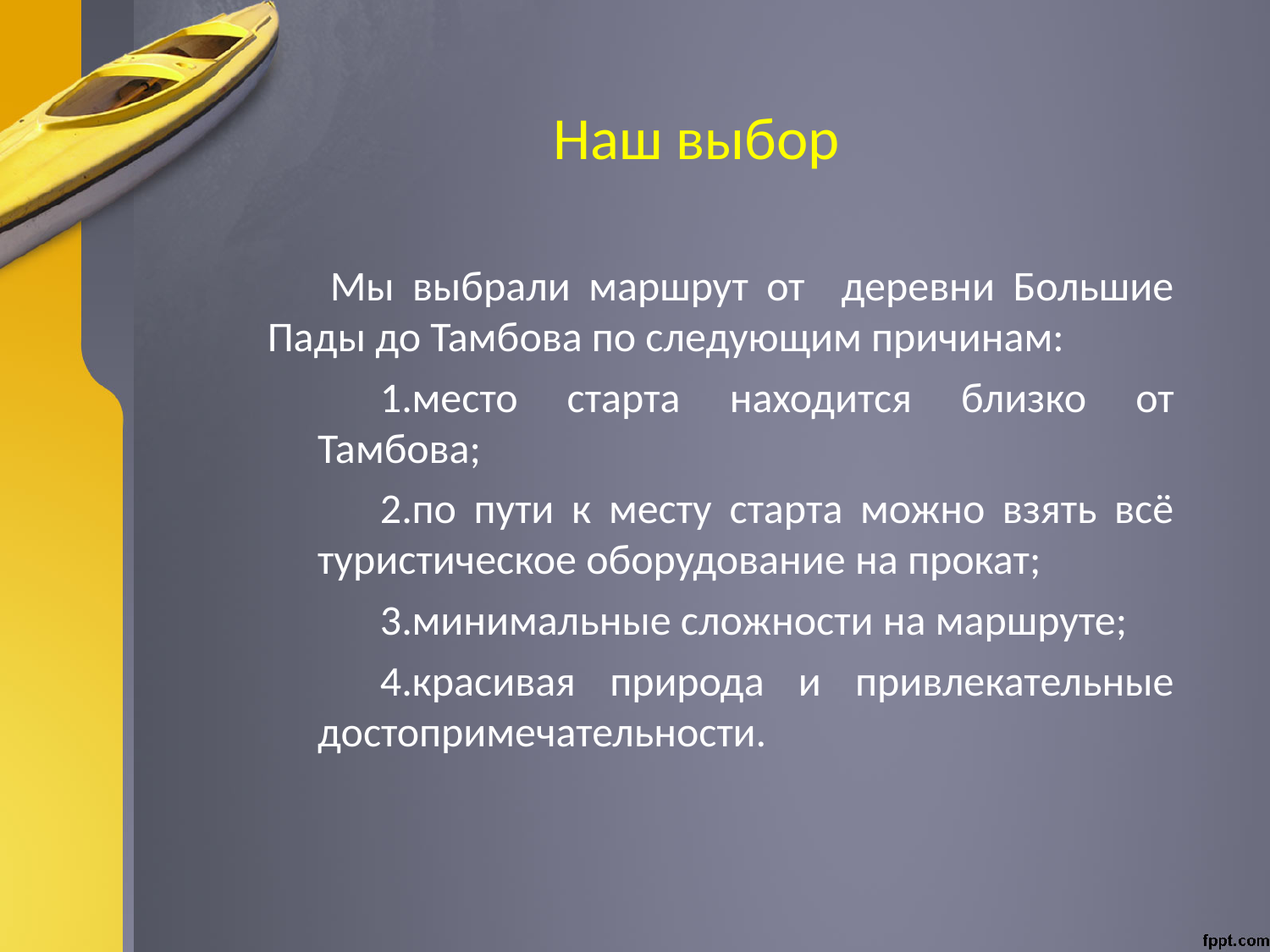

Наш выбор
# Мы выбрали маршрут от  деревни Большие Пады до Тамбова по следующим причинам:
место старта находится близко от Тамбова;
по пути к месту старта можно взять всё туристическое оборудование на прокат;
минимальные сложности на маршруте;
красивая природа и привлекательные достопримечательности.